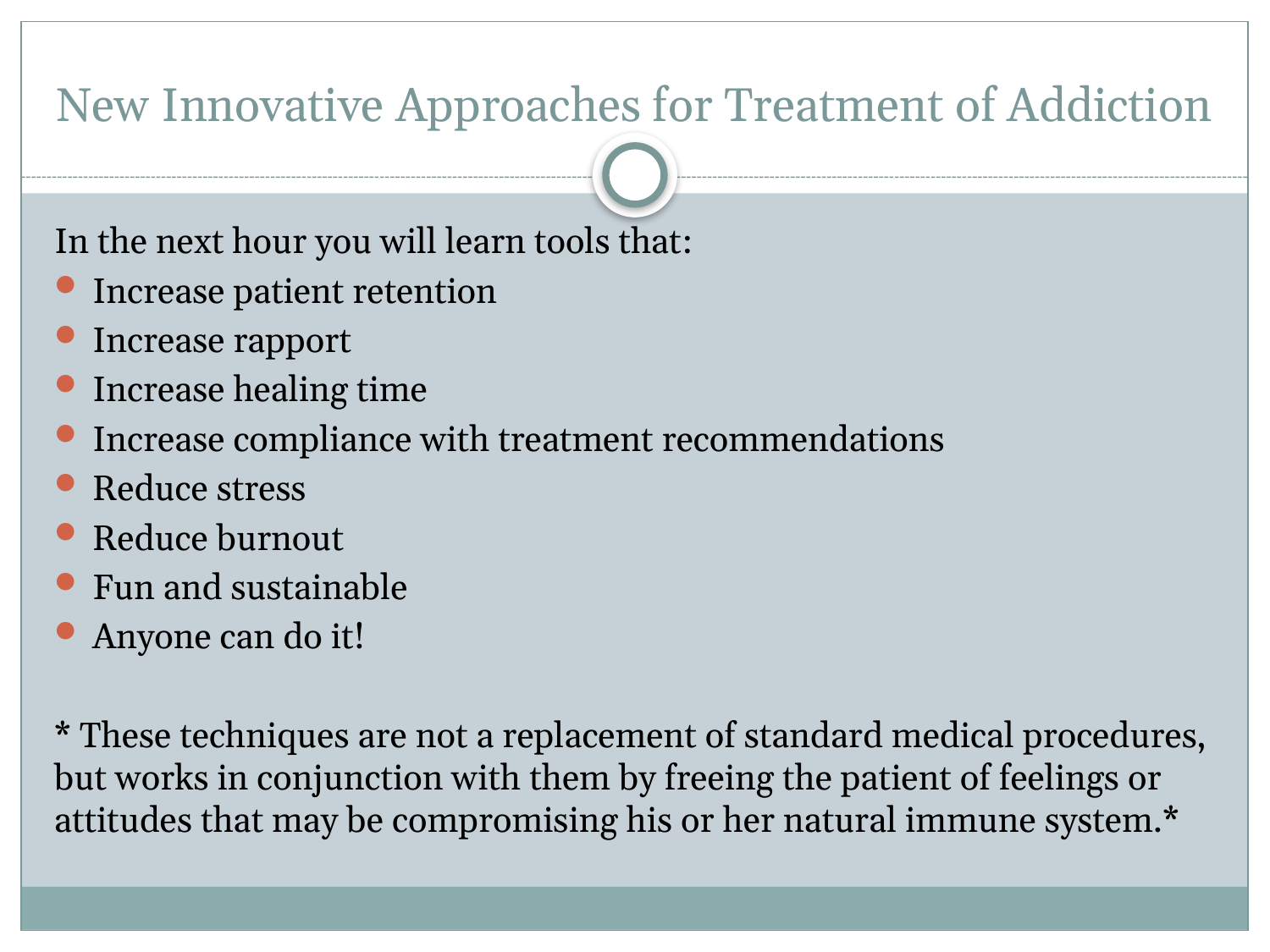

# New Innovative Approaches for Treatment of Addiction
In the next hour you will learn tools that:
Increase patient retention
Increase rapport
Increase healing time
Increase compliance with treatment recommendations
Reduce stress
Reduce burnout
Fun and sustainable
Anyone can do it!

* These techniques are not a replacement of standard medical procedures, but works in conjunction with them by freeing the patient of feelings or attitudes that may be compromising his or her natural immune system.*